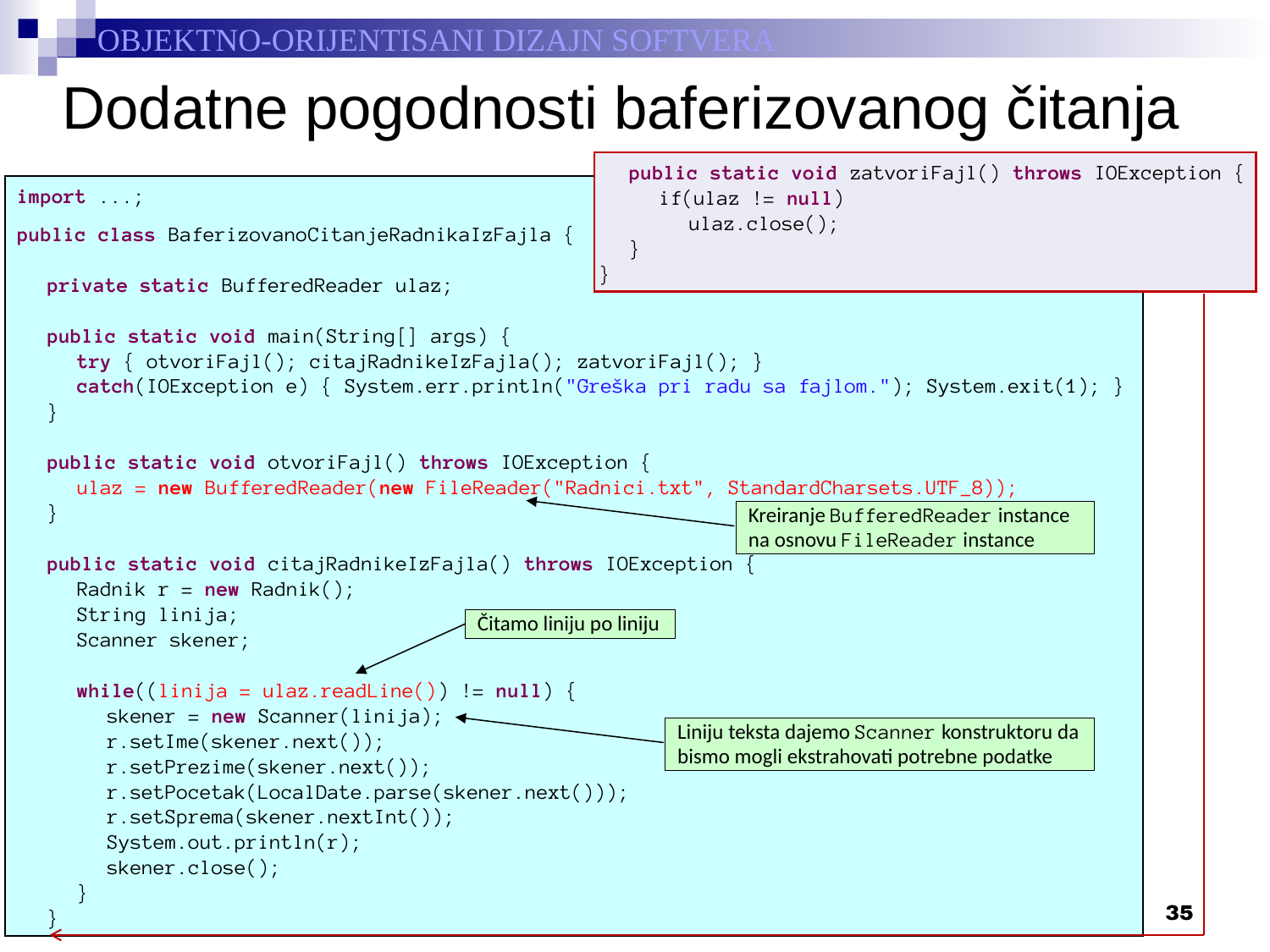

# Dodatne pogodnosti baferizovanog čitanja
	public static void zatvoriFajl() throws IOException {
		if(ulaz != null)
			ulaz.close();
	}
}
import ...;

public class BaferizovanoCitanjeRadnikaIzFajla {

	private static BufferedReader ulaz;

	public static void main(String[] args) {
		try { otvoriFajl(); citajRadnikeIzFajla(); zatvoriFajl(); }
		catch(IOException e) { System.err.println("Greška pri radu sa fajlom."); System.exit(1); }
	}

	public static void otvoriFajl() throws IOException {
		ulaz = new BufferedReader(new FileReader("Radnici.txt", StandardCharsets.UTF_8));
	}

	public static void citajRadnikeIzFajla() throws IOException {
		Radnik r = new Radnik();
		String linija;
		Scanner skener;

		while((linija = ulaz.readLine()) != null) {
			skener = new Scanner(linija);
			r.setIme(skener.next());
			r.setPrezime(skener.next());
			r.setPocetak(LocalDate.parse(skener.next()));
			r.setSprema(skener.nextInt());
			System.out.println(r);
			skener.close();
		}
	}
Kreiranje BufferedReader instance na osnovu FileReader instance
Čitamo liniju po liniju
Liniju teksta dajemo Scanner konstruktoru da bismo mogli ekstrahovati potrebne podatke
35